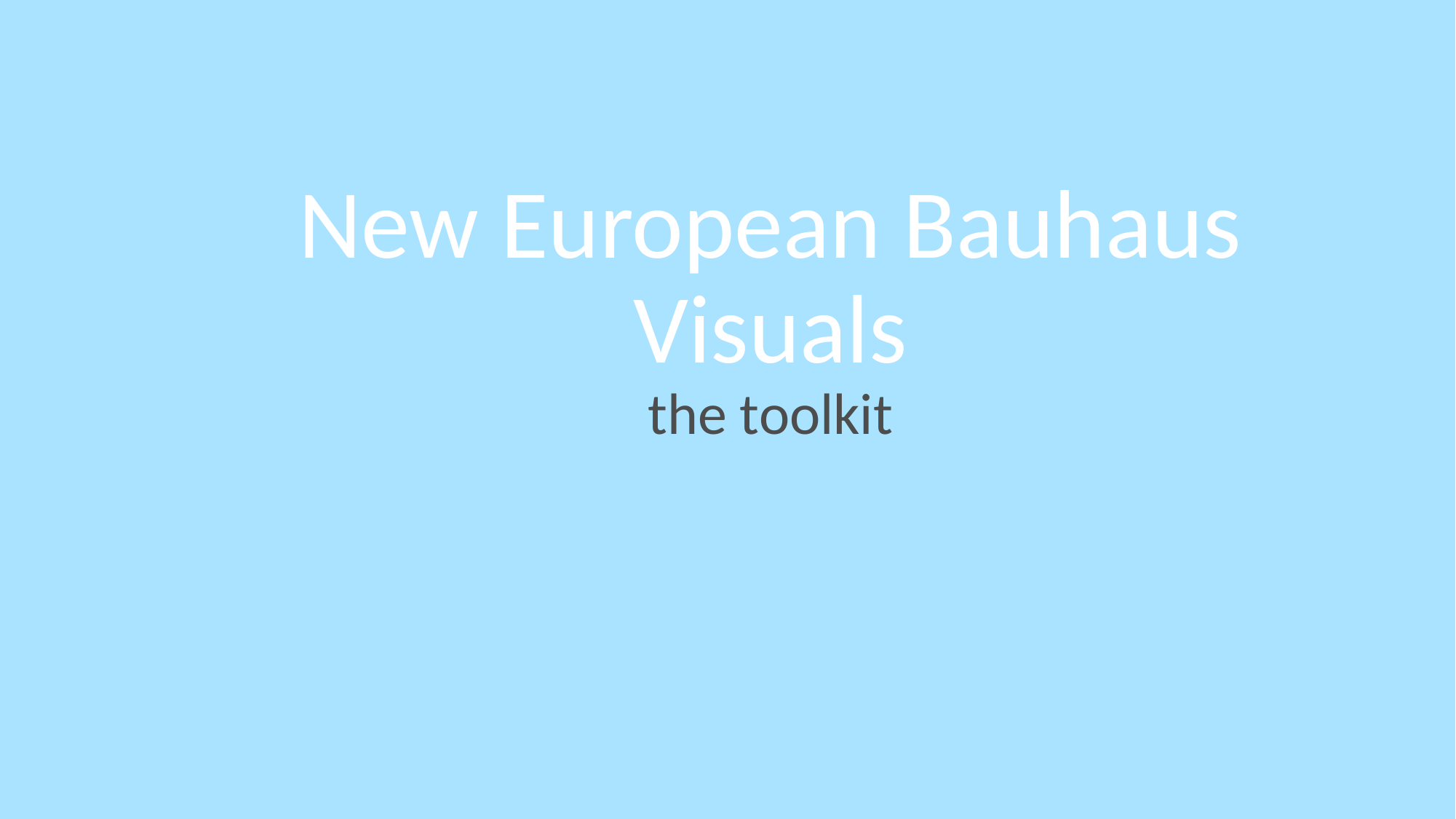

# New European Bauhaus Visuals the toolkit